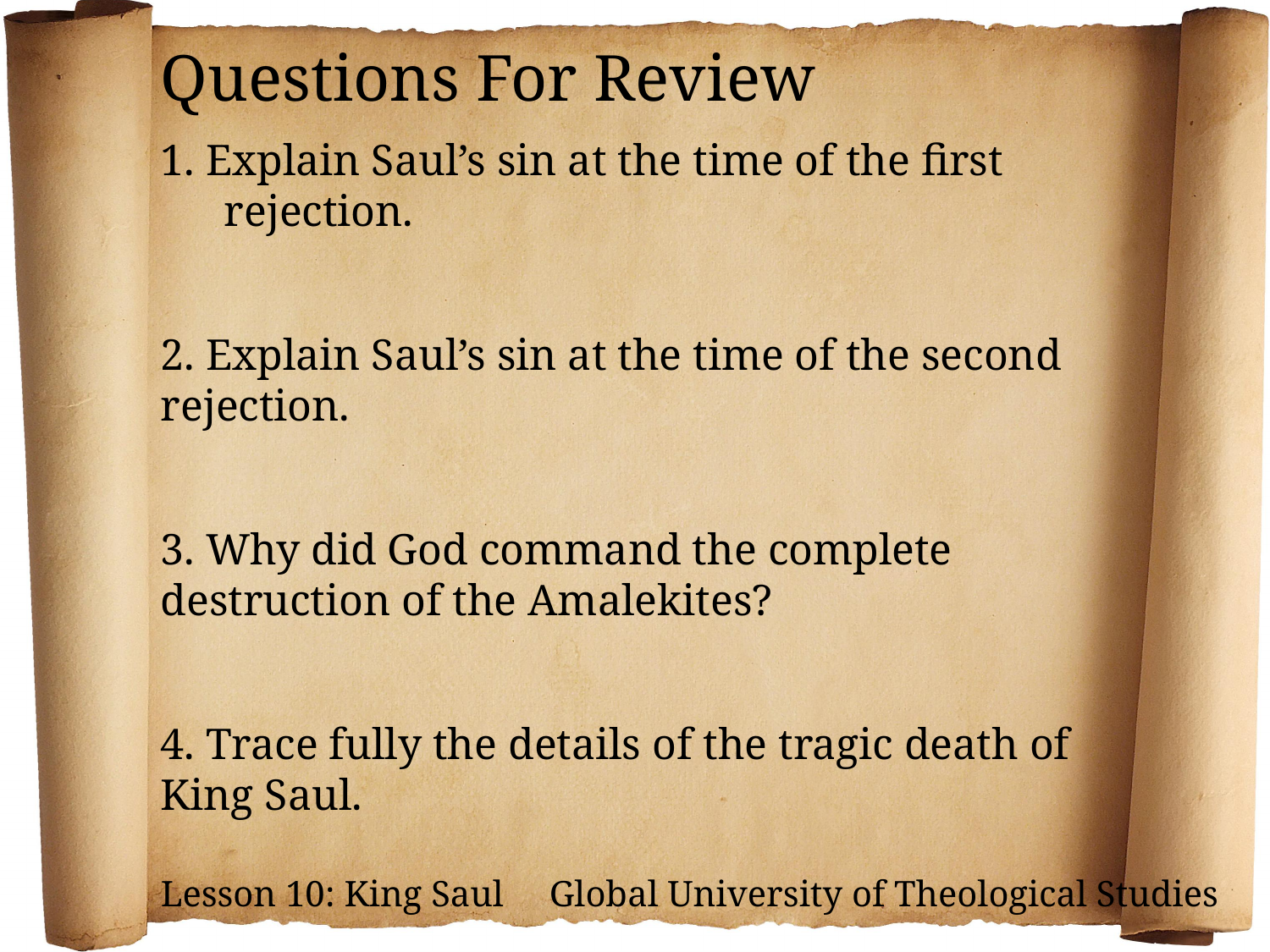

Questions For Review
1. Explain Saul’s sin at the time of the first rejection.

2. Explain Saul’s sin at the time of the second rejection.

3. Why did God command the complete destruction of the Amalekites?

4. Trace fully the details of the tragic death of King Saul.
Lesson 10: King Saul     Global University of Theological Studies